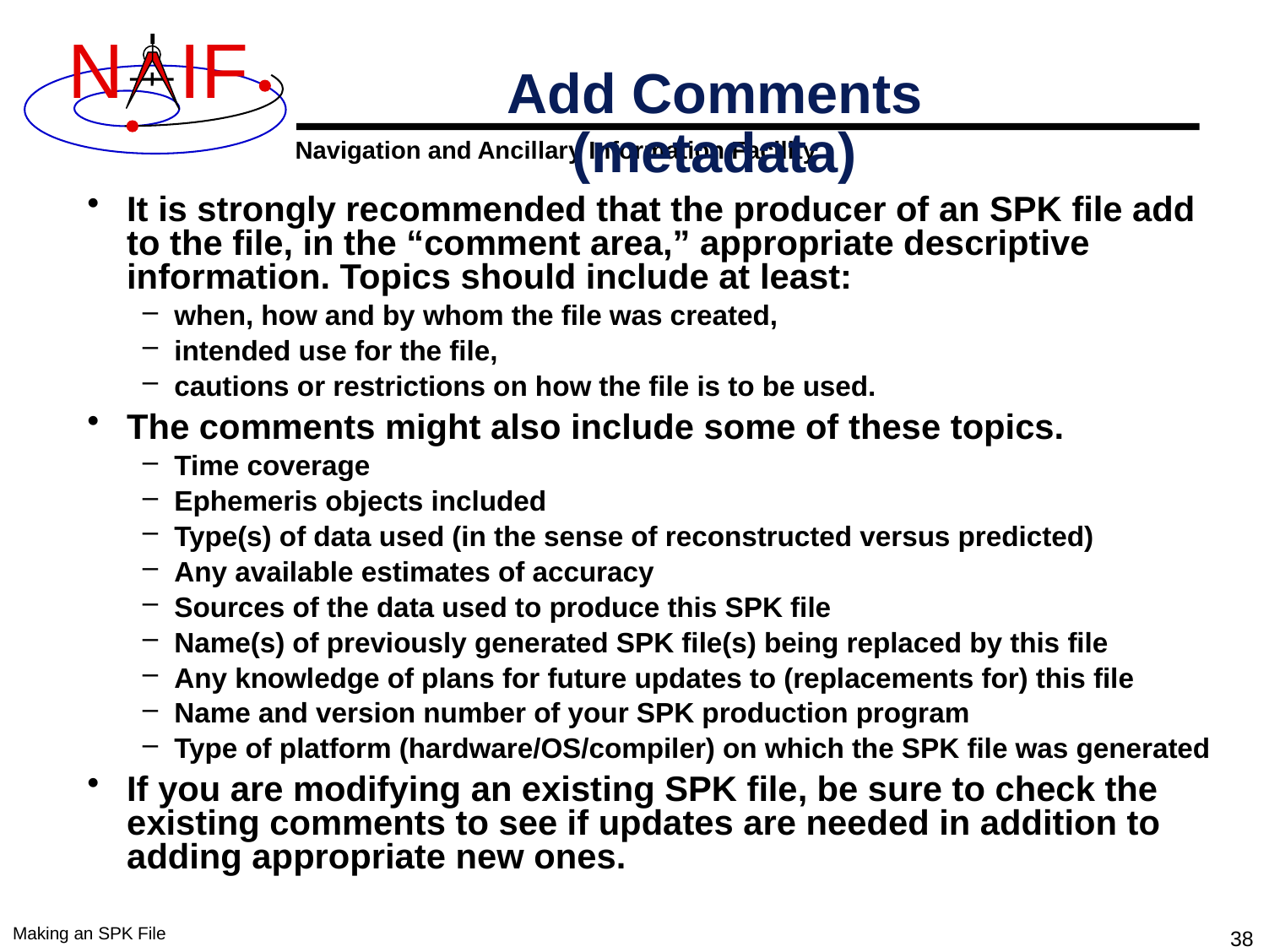

# Add Comments (metadata)
It is strongly recommended that the producer of an SPK file add to the file, in the “comment area,” appropriate descriptive information. Topics should include at least:
when, how and by whom the file was created,
intended use for the file,
cautions or restrictions on how the file is to be used.
The comments might also include some of these topics.
Time coverage
Ephemeris objects included
Type(s) of data used (in the sense of reconstructed versus predicted)
Any available estimates of accuracy
Sources of the data used to produce this SPK file
Name(s) of previously generated SPK file(s) being replaced by this file
Any knowledge of plans for future updates to (replacements for) this file
Name and version number of your SPK production program
Type of platform (hardware/OS/compiler) on which the SPK file was generated
If you are modifying an existing SPK file, be sure to check the existing comments to see if updates are needed in addition to adding appropriate new ones.
Making an SPK File
38